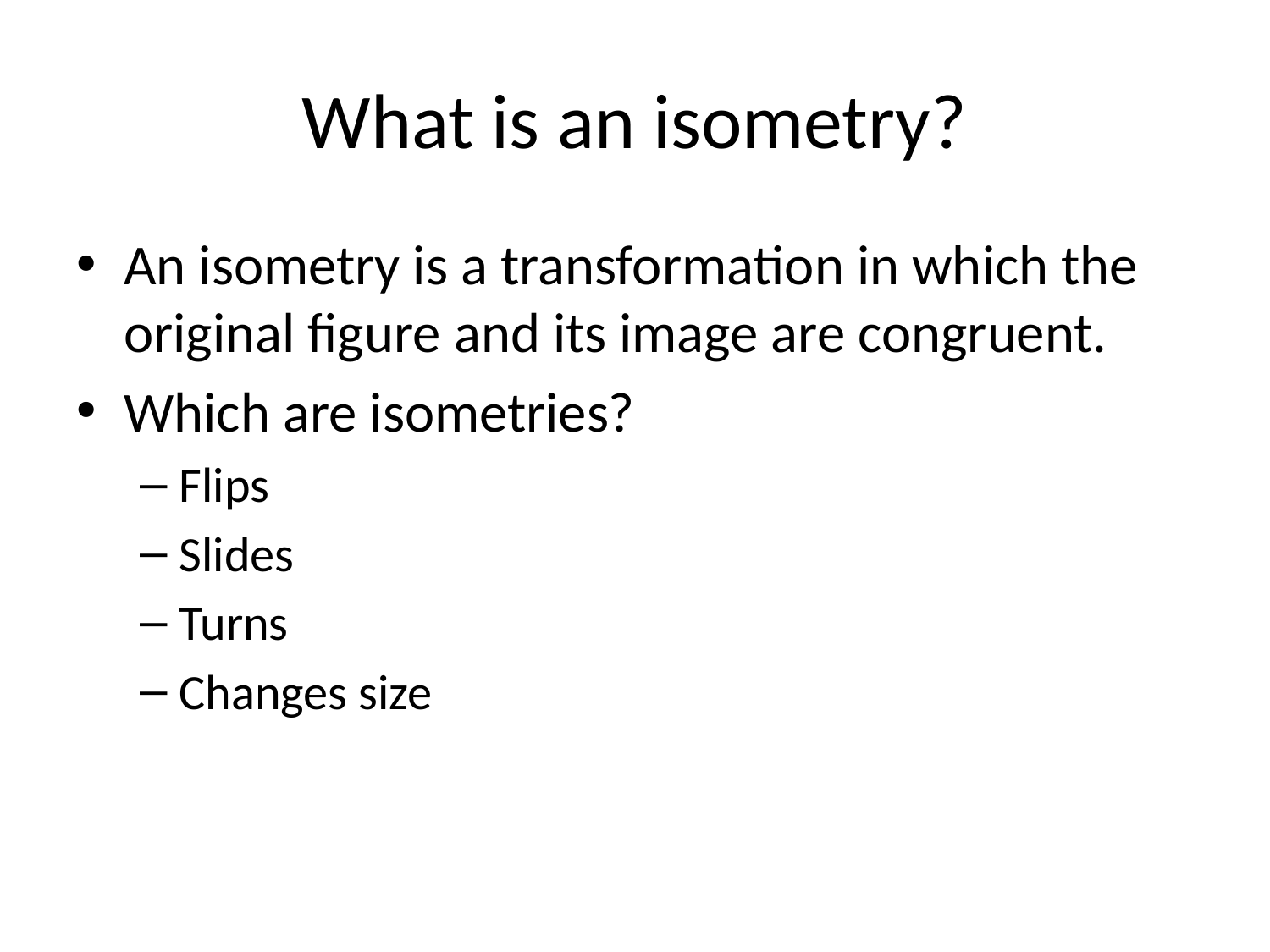

# What is an isometry?
An isometry is a transformation in which the original figure and its image are congruent.
Which are isometries?
Flips
Slides
Turns
Changes size